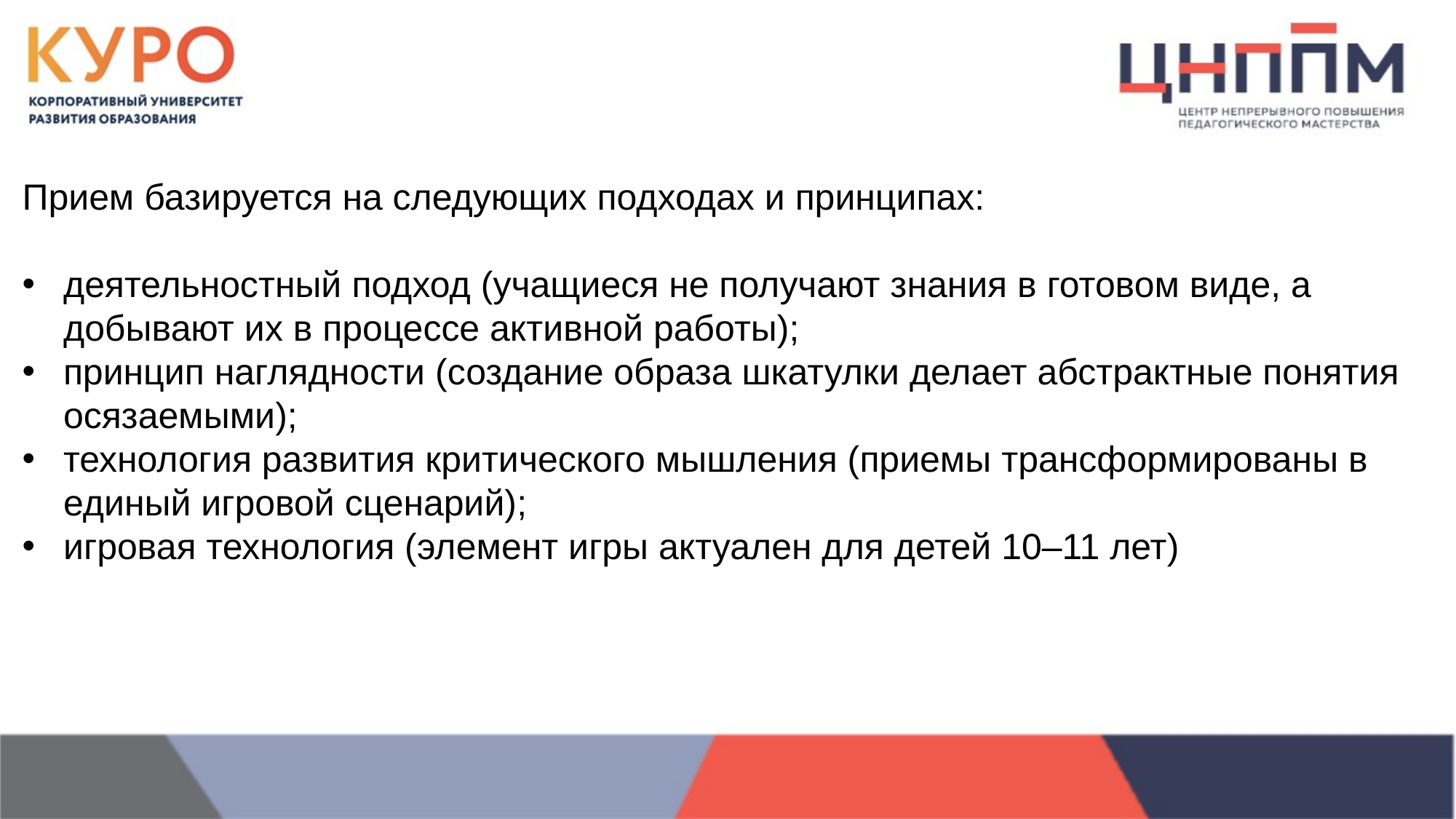

Прием базируется на следующих подходах и принципах:

деятельностный подход (учащиеся не получают знания в готовом виде, а добывают их в процессе активной работы);
принцип наглядности (создание образа шкатулки делает абстрактные понятия осязаемыми);
технология развития критического мышления (приемы трансформированы в единый игровой сценарий);
игровая технология (элемент игры актуален для детей 10–11 лет)